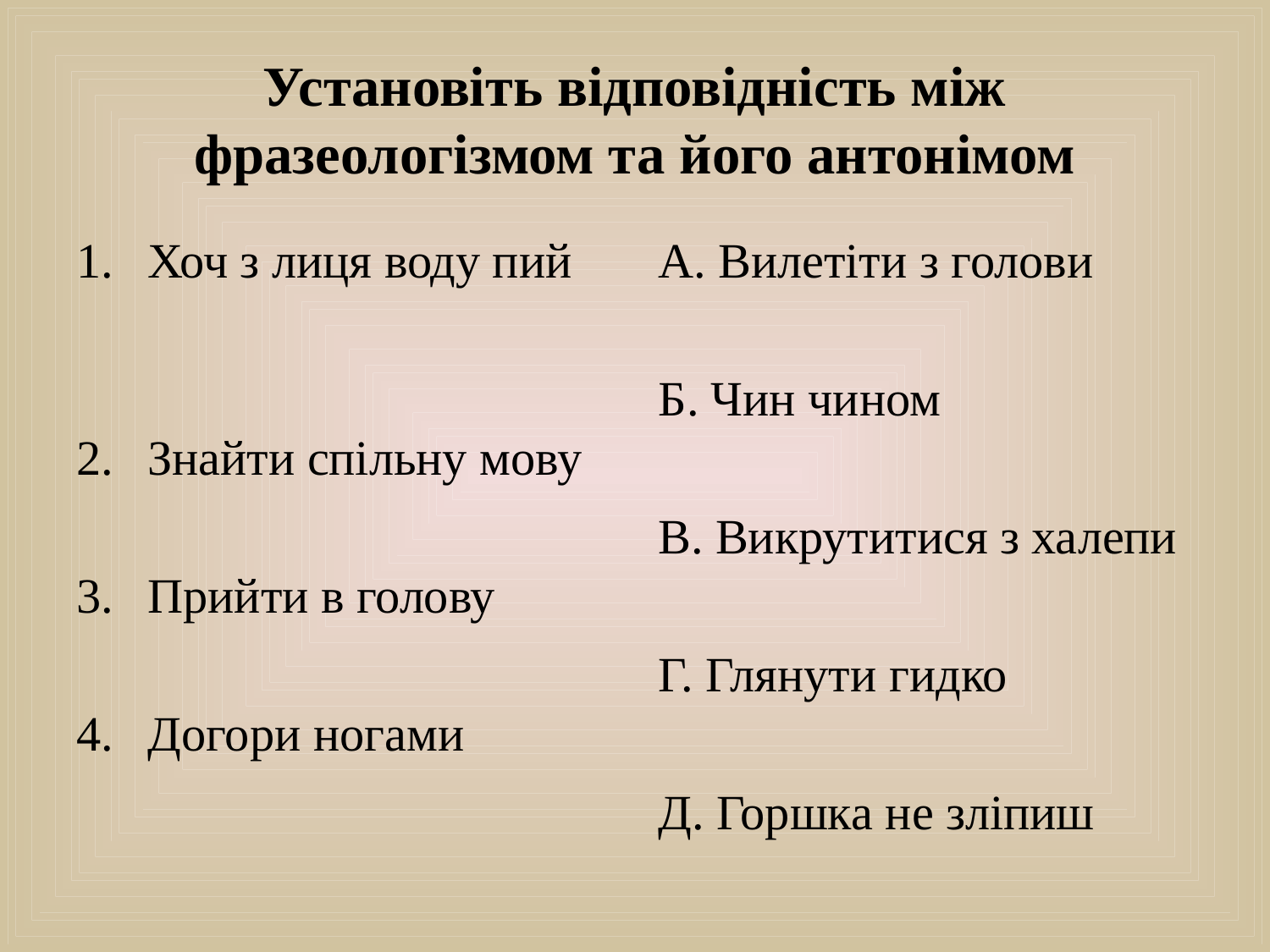

# Установіть відповідність між фразеологізмом та його антонімом
Хоч з лиця воду пий

Знайти спільну мову

Прийти в голову

Догори ногами
А. Вилетіти з голови

Б. Чин чином

В. Викрутитися з халепи

Г. Глянути гидко

Д. Горшка не зліпиш